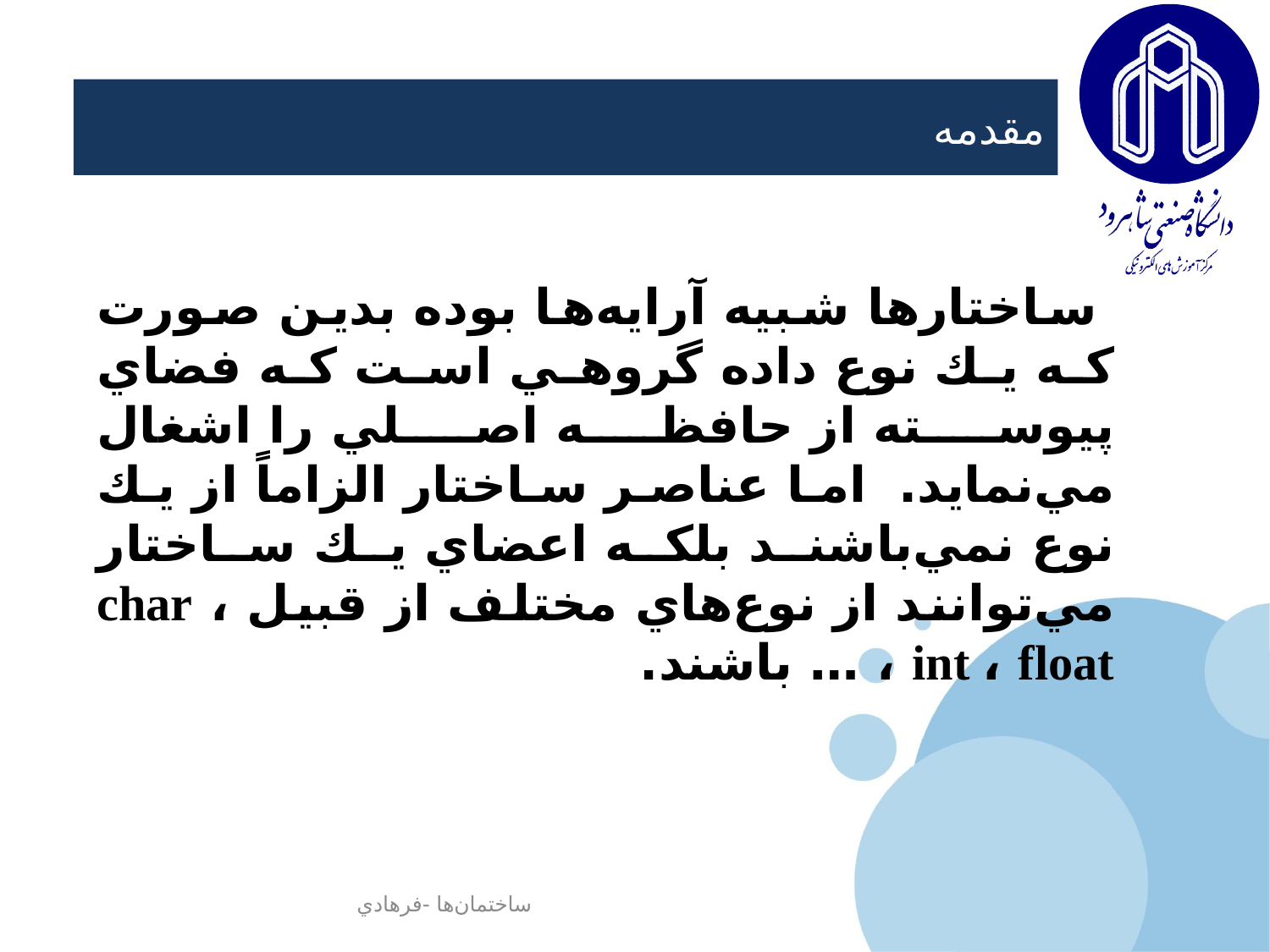

# مقدمه
 ساختارها شبيه آرايه‌ها بوده بدين صورت كه يك نوع داده گروهي است كه فضاي پيوسته از حافظه اصلي را اشغال مي‌نمايد. اما عناصر ساختار الزاماً از يك نوع نمي‌باشند بلكه اعضاي يك ساختار مي‌توانند از نوع‌هاي مختلف از قبيل char ، int ، float ، … باشند.
ساختمان‌ها -فرهادي